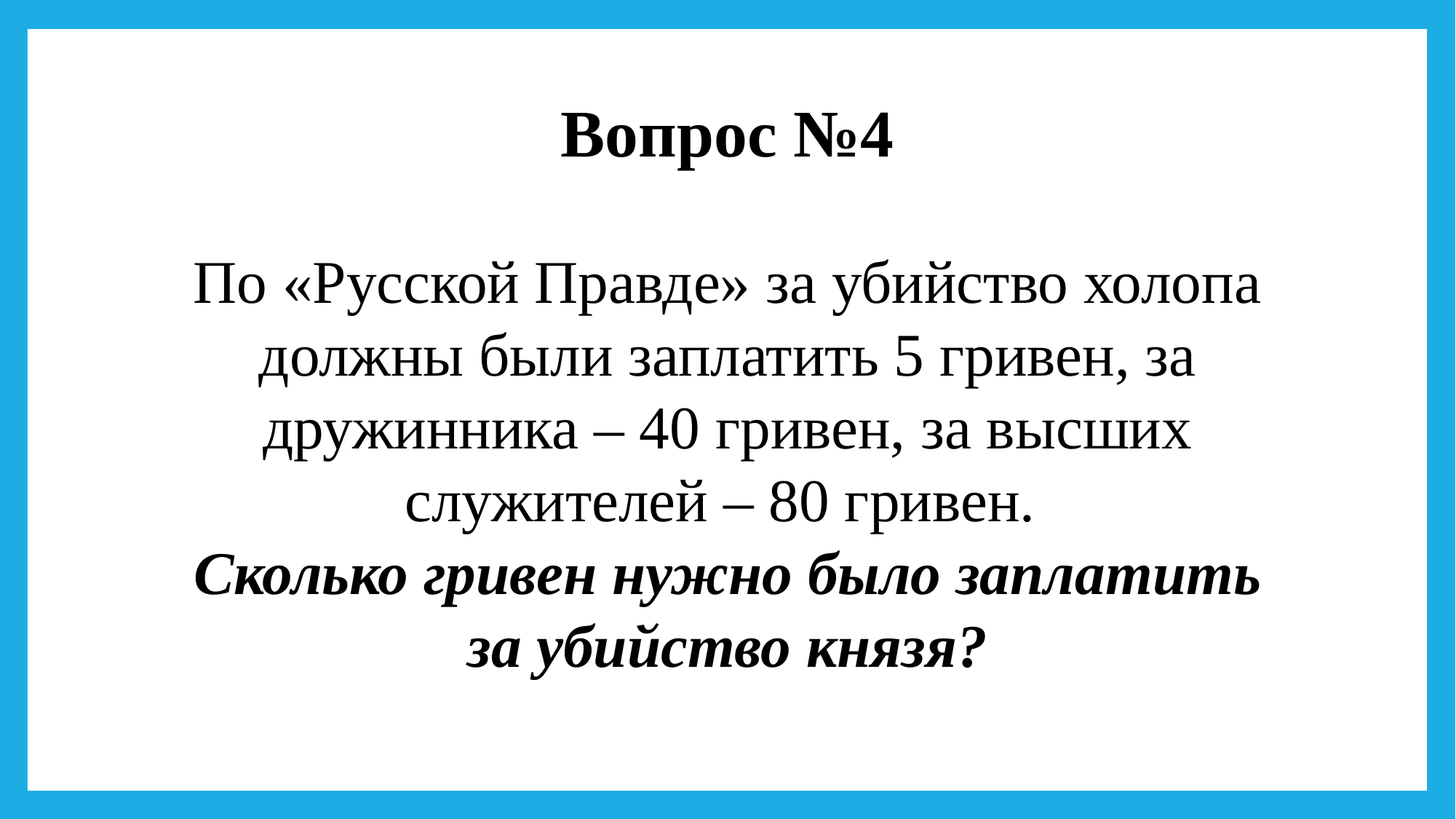

Вопрос №4

По «Русской Правде» за убийство холопа должны были заплатить 5 гривен, за дружинника – 40 гривен, за высших служителей – 80 гривен.
Сколько гривен нужно было заплатить за убийство князя?